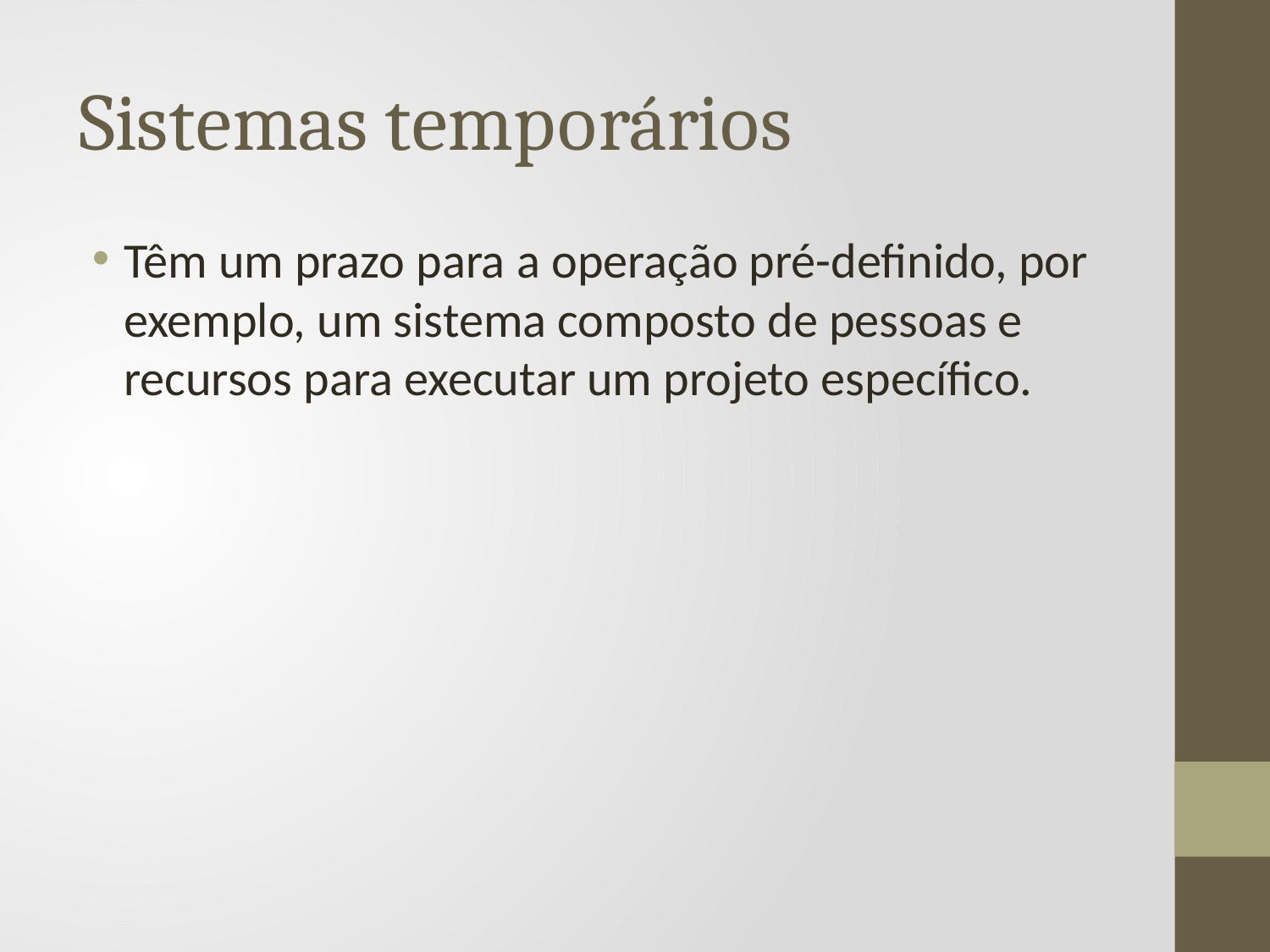

# Sistemas temporários
Têm um prazo para a operação pré-definido, por exemplo, um sistema composto de pessoas e recursos para executar um projeto específico.